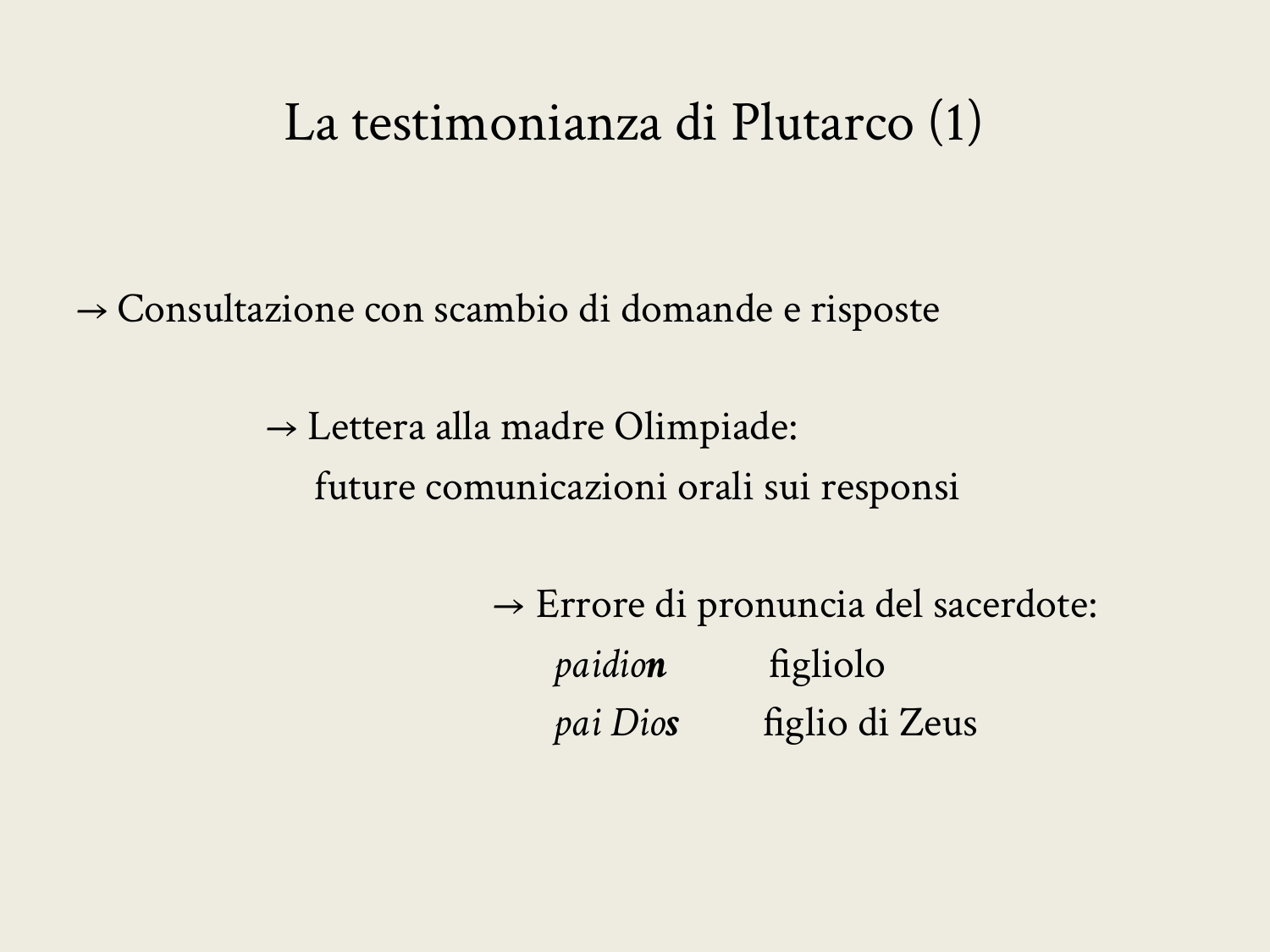

# La testimonianza di Plutarco (1)

→ Consultazione con scambio di domande e risposte

                    → Lettera alla madre Olimpiade:
                         future comunicazioni orali sui responsi

                                            → Errore di pronuncia del sacerdote:
                                                  paidion           figliolo
                                                  pai Dios         figlio di Zeus